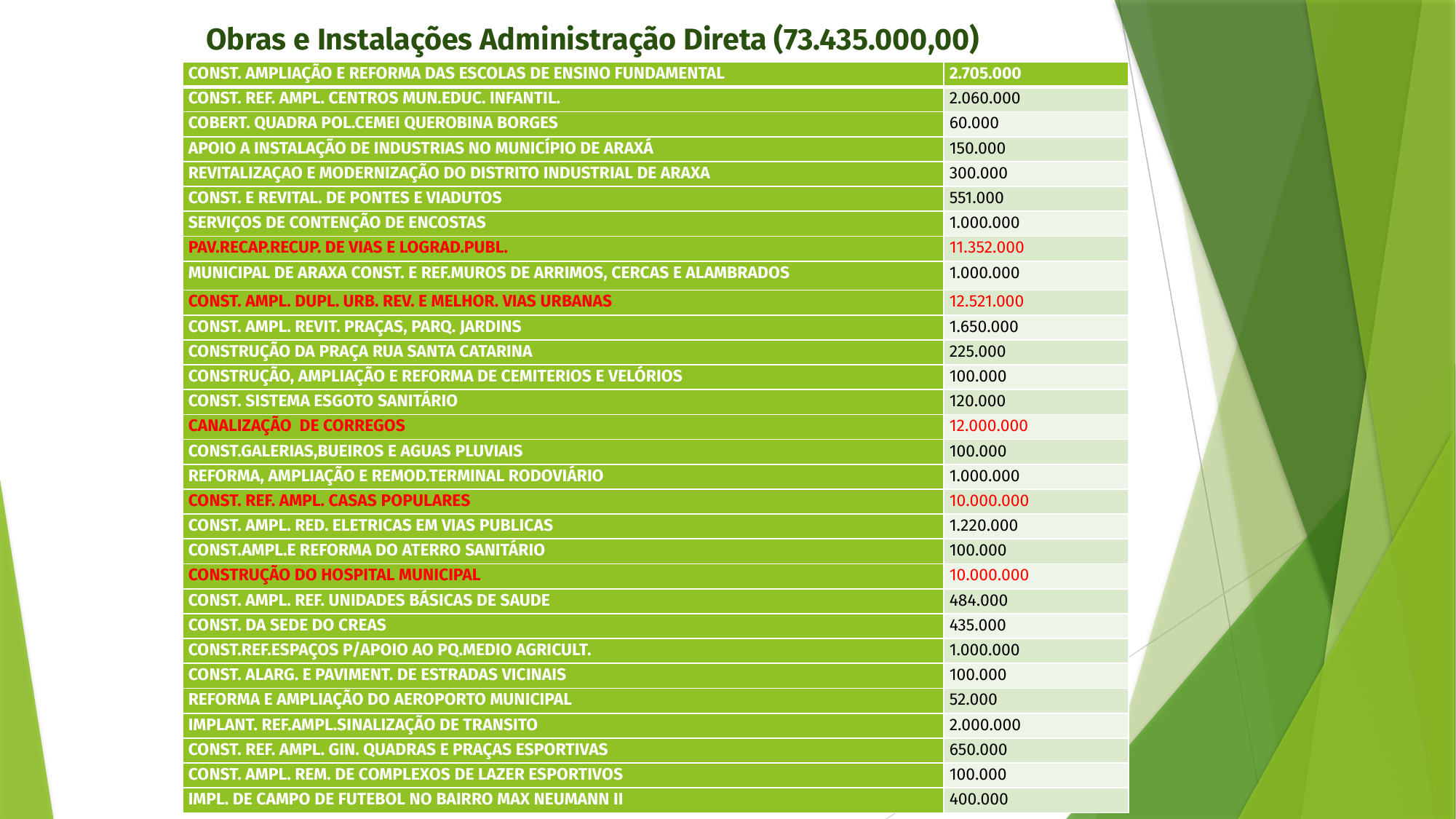

# Obras e Instalações Administração Direta (73.435.000,00)

| CONST. AMPLIAÇÃO E REFORMA DAS ESCOLAS DE ENSINO FUNDAMENTAL | 2.705.000 |
| --- | --- |
| CONST. REF. AMPL. CENTROS MUN.EDUC. INFANTIL. | 2.060.000 |
| COBERT. QUADRA POL.CEMEI QUEROBINA BORGES | 60.000 |
| APOIO A INSTALAÇÃO DE INDUSTRIAS NO MUNICÍPIO DE ARAXÁ | 150.000 |
| REVITALIZAÇAO E MODERNIZAÇÃO DO DISTRITO INDUSTRIAL DE ARAXA | 300.000 |
| CONST. E REVITAL. DE PONTES E VIADUTOS | 551.000 |
| SERVIÇOS DE CONTENÇÃO DE ENCOSTAS | 1.000.000 |
| PAV.RECAP.RECUP. DE VIAS E LOGRAD.PUBL. | 11.352.000 |
| MUNICIPAL DE ARAXA CONST. E REF.MUROS DE ARRIMOS, CERCAS E ALAMBRADOS | 1.000.000 |
| CONST. AMPL. DUPL. URB. REV. E MELHOR. VIAS URBANAS | 12.521.000 |
| CONST. AMPL. REVIT. PRAÇAS, PARQ. JARDINS | 1.650.000 |
| CONSTRUÇÃO DA PRAÇA RUA SANTA CATARINA | 225.000 |
| CONSTRUÇÃO, AMPLIAÇÃO E REFORMA DE CEMITERIOS E VELÓRIOS | 100.000 |
| CONST. SISTEMA ESGOTO SANITÁRIO | 120.000 |
| CANALIZAÇÃO DE CORREGOS | 12.000.000 |
| CONST.GALERIAS,BUEIROS E AGUAS PLUVIAIS | 100.000 |
| REFORMA, AMPLIAÇÃO E REMOD.TERMINAL RODOVIÁRIO | 1.000.000 |
| CONST. REF. AMPL. CASAS POPULARES | 10.000.000 |
| CONST. AMPL. RED. ELETRICAS EM VIAS PUBLICAS | 1.220.000 |
| CONST.AMPL.E REFORMA DO ATERRO SANITÁRIO | 100.000 |
| CONSTRUÇÃO DO HOSPITAL MUNICIPAL | 10.000.000 |
| CONST. AMPL. REF. UNIDADES BÁSICAS DE SAUDE | 484.000 |
| CONST. DA SEDE DO CREAS | 435.000 |
| CONST.REF.ESPAÇOS P/APOIO AO PQ.MEDIO AGRICULT. | 1.000.000 |
| CONST. ALARG. E PAVIMENT. DE ESTRADAS VICINAIS | 100.000 |
| REFORMA E AMPLIAÇÃO DO AEROPORTO MUNICIPAL | 52.000 |
| IMPLANT. REF.AMPL.SINALIZAÇÃO DE TRANSITO | 2.000.000 |
| CONST. REF. AMPL. GIN. QUADRAS E PRAÇAS ESPORTIVAS | 650.000 |
| CONST. AMPL. REM. DE COMPLEXOS DE LAZER ESPORTIVOS | 100.000 |
| IMPL. DE CAMPO DE FUTEBOL NO BAIRRO MAX NEUMANN II | 400.000 |